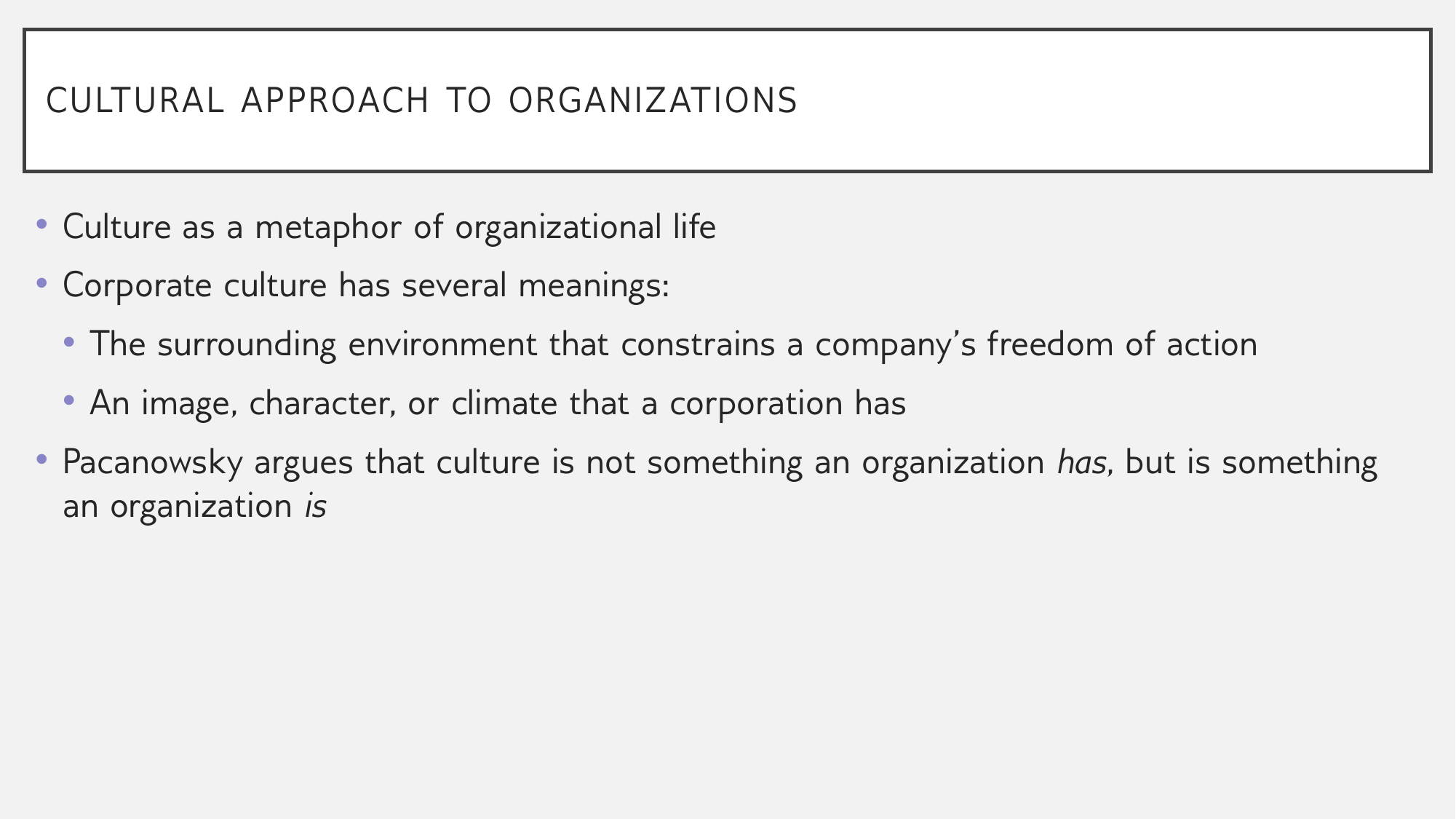

# Cultural Approach to Organizations
Culture as a metaphor of organizational life
Corporate culture has several meanings:
The surrounding environment that constrains a company’s freedom of action
An image, character, or climate that a corporation has
Pacanowsky argues that culture is not something an organization has, but is something an organization is